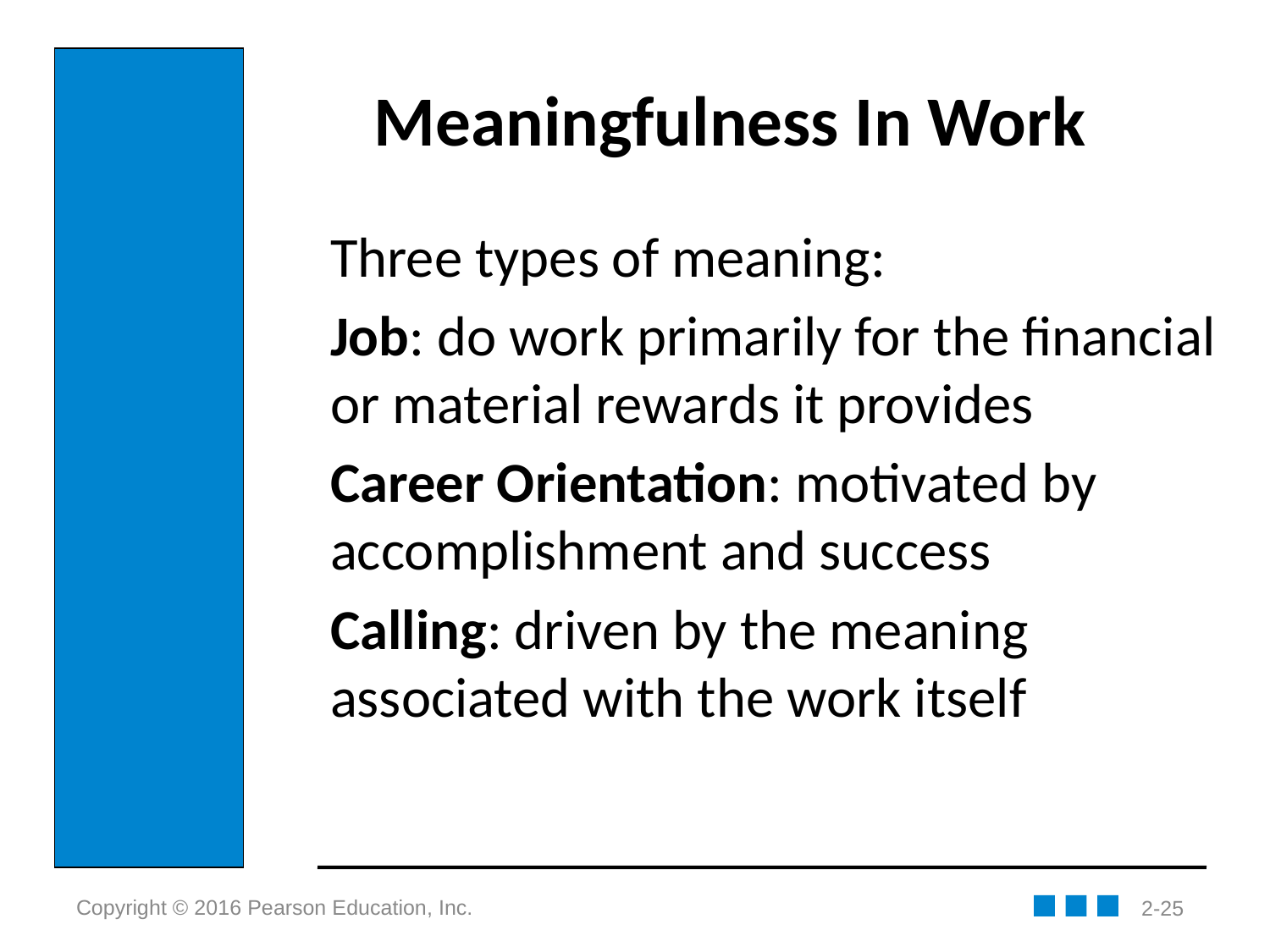

# Meaningfulness In Work

Three types of meaning:
Job: do work primarily for the financial or material rewards it provides
Career Orientation: motivated by accomplishment and success
Calling: driven by the meaning associated with the work itself

2-25
Copyright © 2016 Pearson Education, Inc.